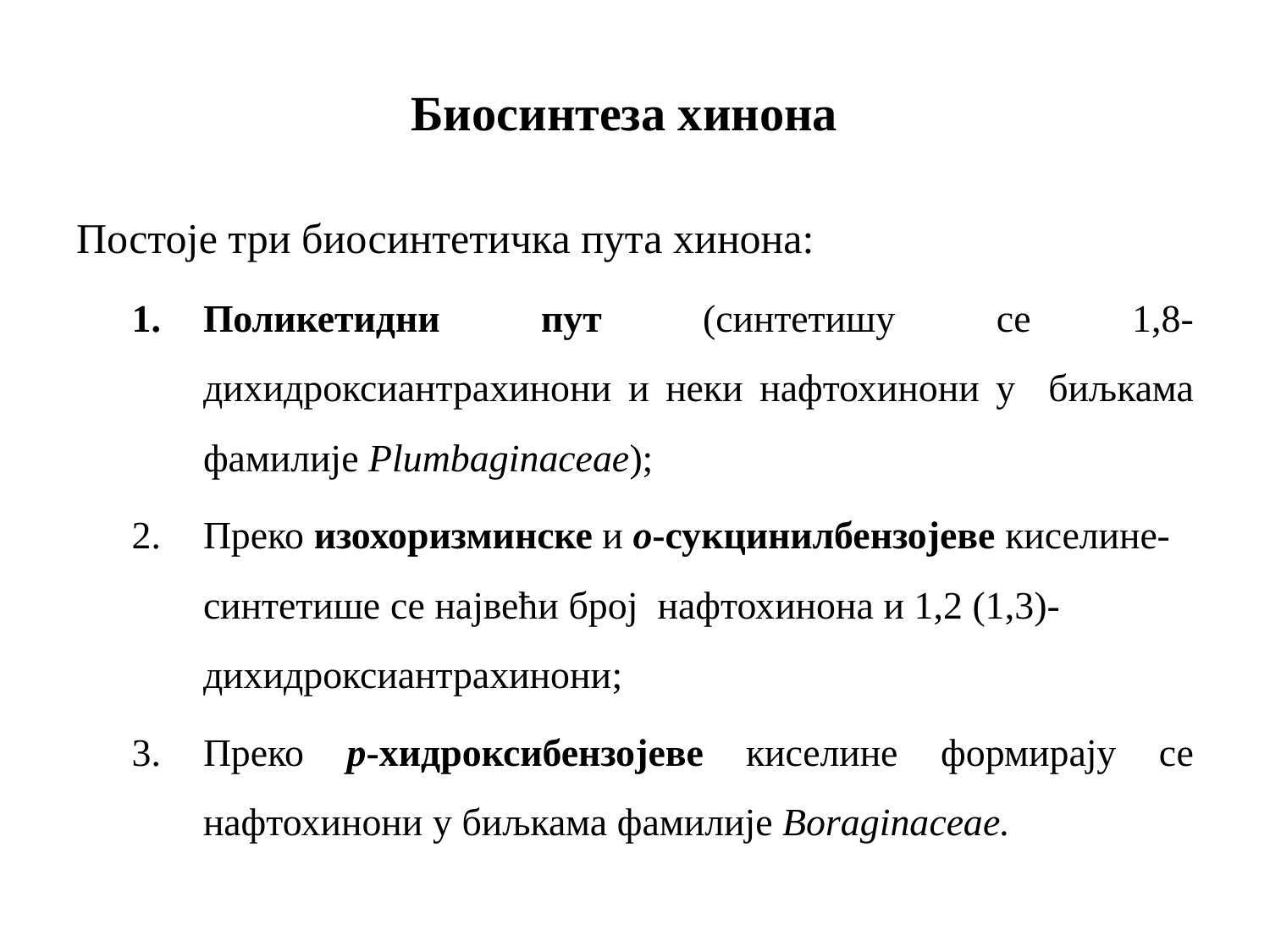

# Биосинтеза хинона
Постоје три биосинтетичка пута хинона:
Поликетидни пут (синтетишу се 1,8-дихидроксиантрахинони и неки нафтохинони у  биљкама фамилије Plumbaginaceae);
Преко изохоризминске и о-сукцинилбензојеве киселине- синтетише се највећи број  нафтохинона и 1,2 (1,3)-дихидроксиантрахинони;
Преко p-хидроксибензојеве киселине формирају се нафтохинони у биљкама фамилије Boraginaceae.